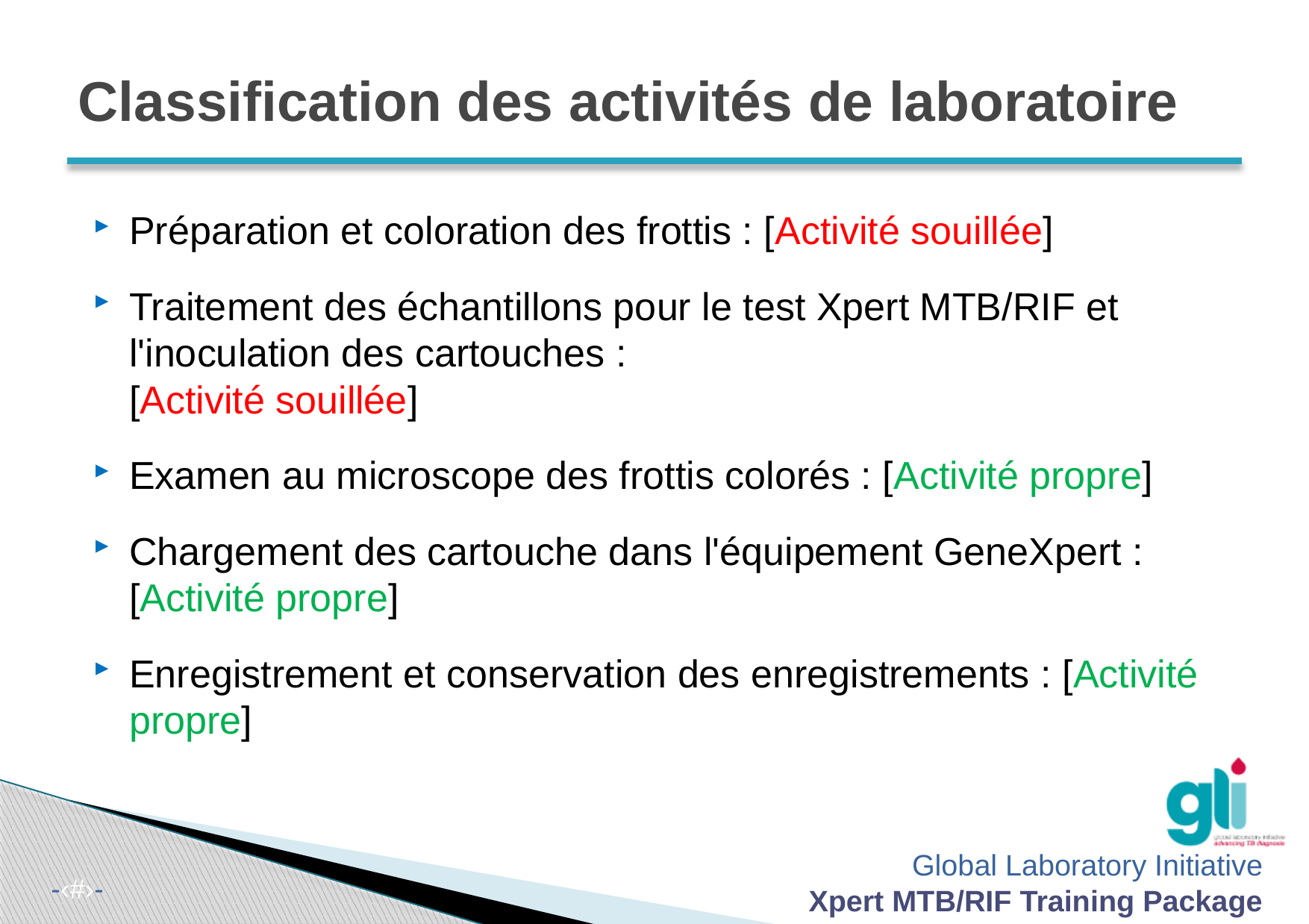

# Classification des activités de laboratoire
Préparation et coloration des frottis : [Activité souillée]
Traitement des échantillons pour le test Xpert MTB/RIF et l'inoculation des cartouches :
[Activité souillée]
Examen au microscope des frottis colorés : [Activité propre]
Chargement des cartouche dans l'équipement GeneXpert :
[Activité propre]
Enregistrement et conservation des enregistrements : [Activité propre]